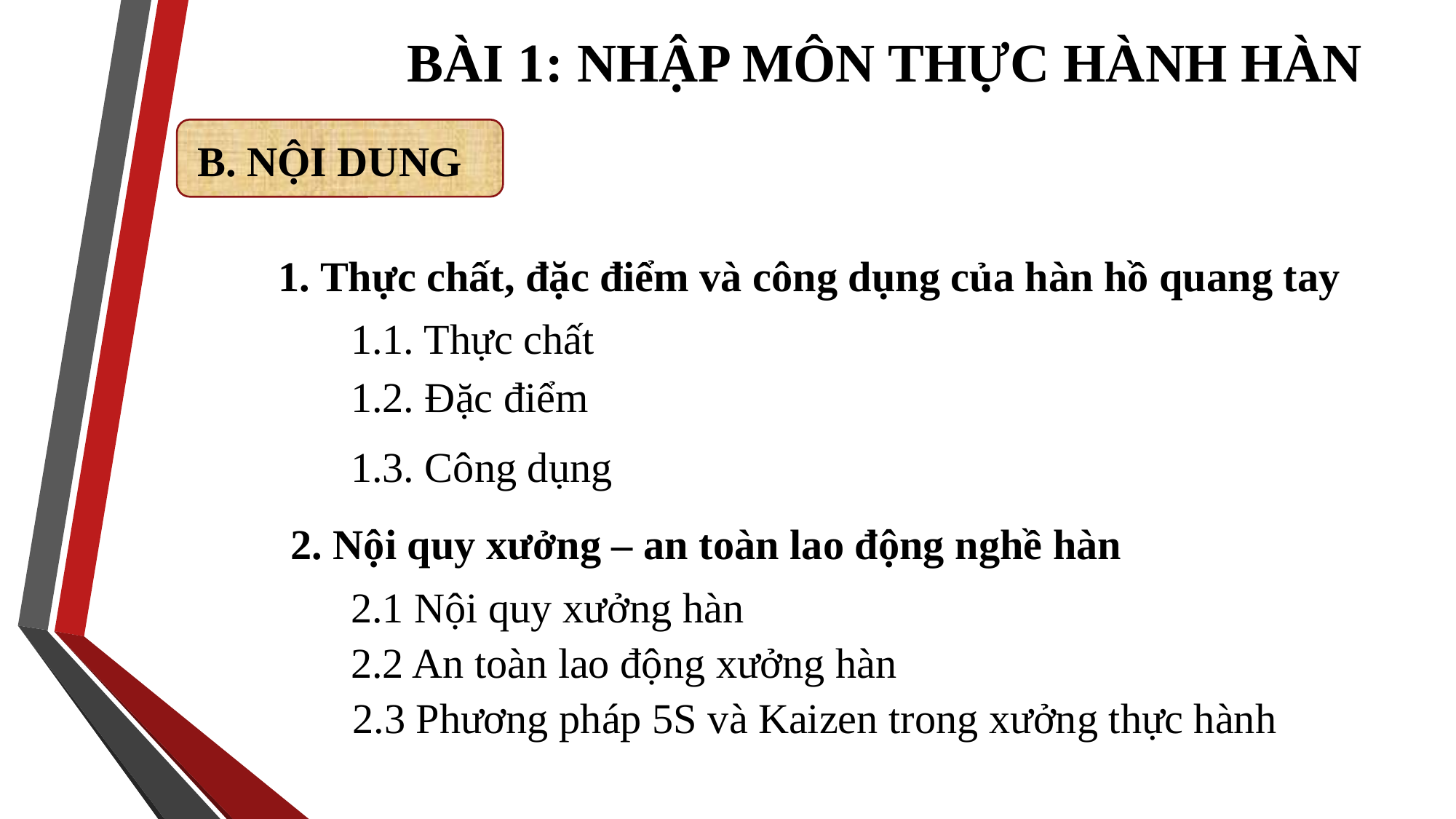

BÀI 1: NHẬP MÔN THỰC HÀNH HÀN

B. NỘI DUNG
1. Thực chất, đặc điểm và công dụng của hàn hồ quang tay

1.1. Thực chất
1.2. Đặc điểm
1.3. Công dụng
2. Nội quy xưởng – an toàn lao động nghề hàn
2.1 Nội quy xưởng hàn
2.2 An toàn lao động xưởng hàn
2.3 Phương pháp 5S và Kaizen trong xưởng thực hành